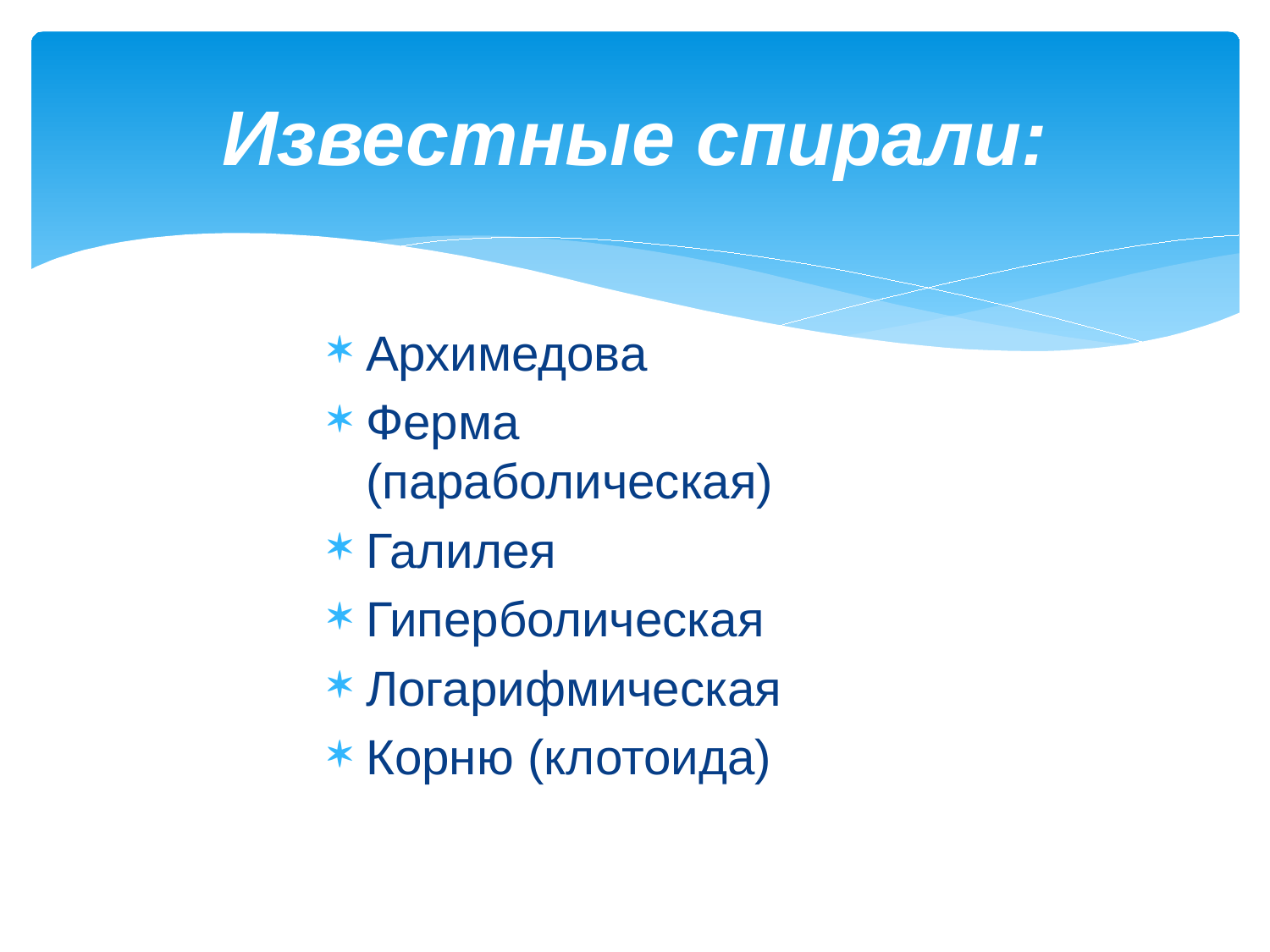

# Известные спирали:

Архимедова
Ферма (параболическая)
Галилея
Гиперболическая
Логарифмическая
Корню (клотоида)